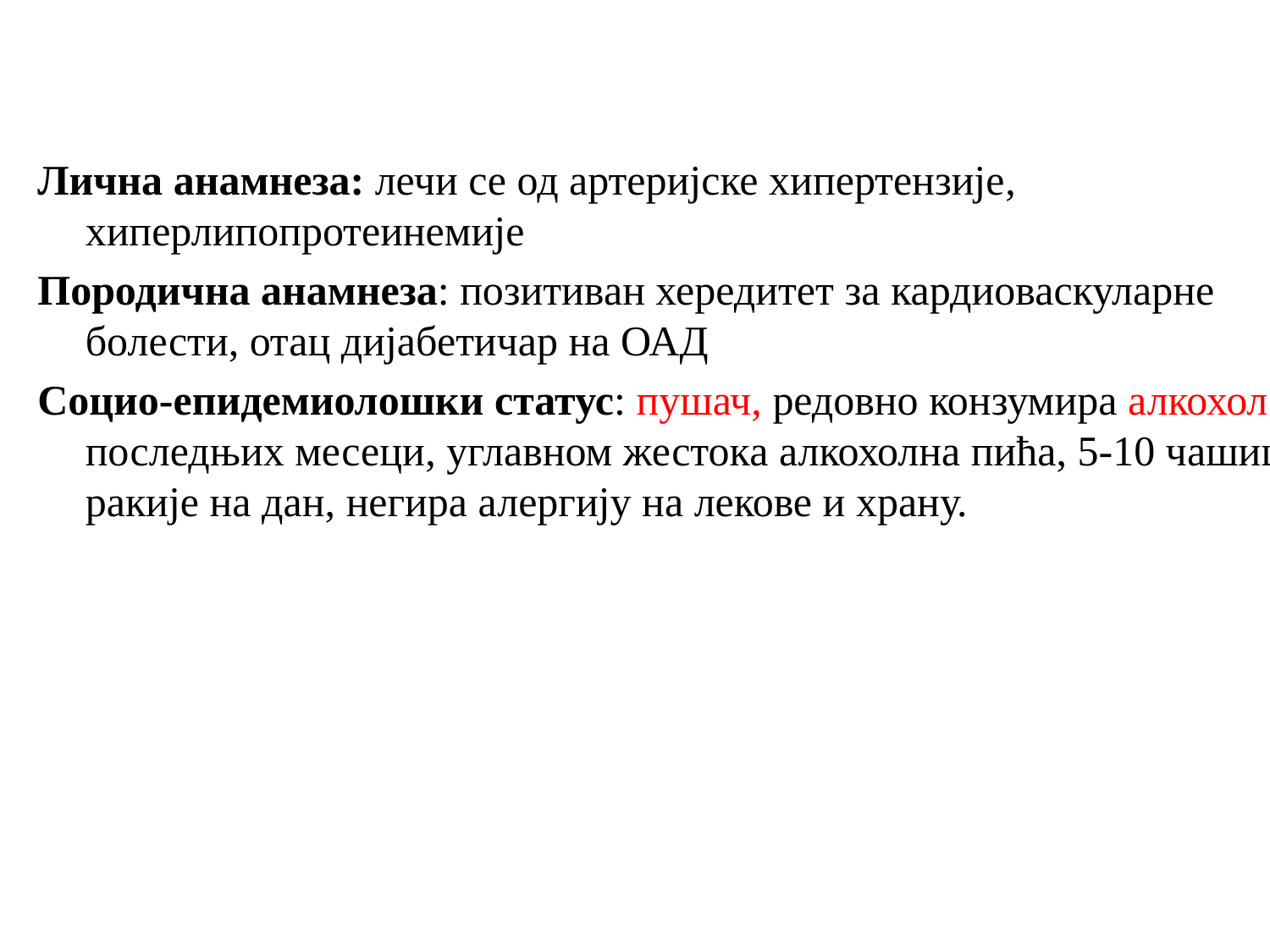

#
Лична анамнеза: лечи се од артеријске хипертензије, хиперлипопротеинемије
Породична анамнеза: позитиван хередитет за кардиоваскуларне болести, отац дијабетичар на ОАД
Социо-епидемиолошки статус: пушач, редовно конзумира алкохол последњих месеци, углавном жестока алкохолна пића, 5-10 чашица ракије на дан, негира алергију на лекове и храну.